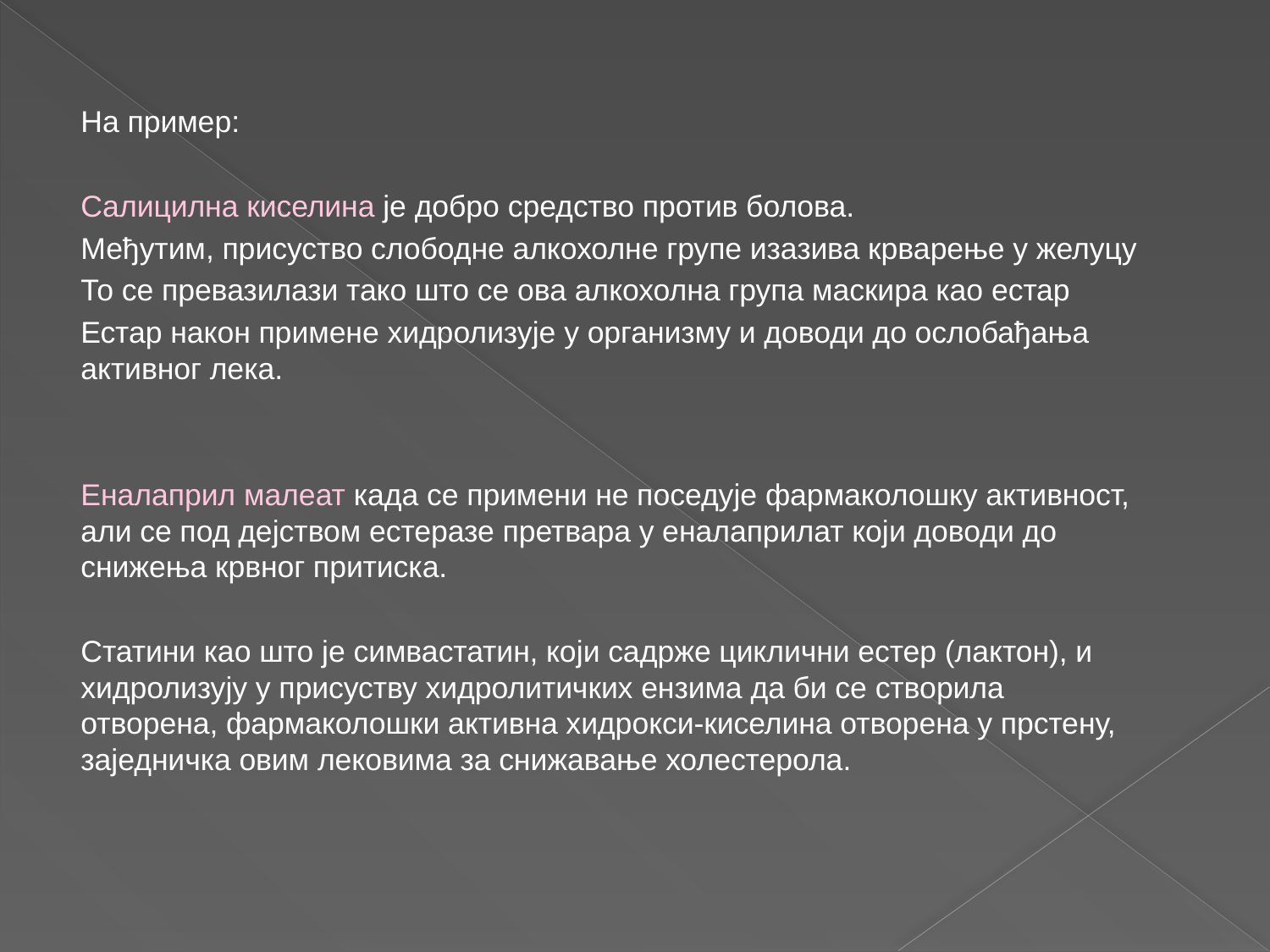

На пример:

Салицилна киселина је добро средство против болова.
Међутим, присуство слободне алкохолне групе изазива крварење у желуцу
То се превазилази тако што се ова алкохолна група маскира као естар
Естар након примене хидролизује у организму и доводи до ослобађања активног лека.

Еналаприл малеат када се примени не поседује фармаколошку активност, али се под дејством естеразе претвара у еналаприлат који доводи до снижења крвног притиска.

Статини као што је симвастатин, који садрже циклични естер (лактон), и хидролизују у присуству хидролитичких ензима да би се створила отворена, фармаколошки активна хидрокси-киселина отворена у прстену, заједничка овим лековима за снижавање холестерола.